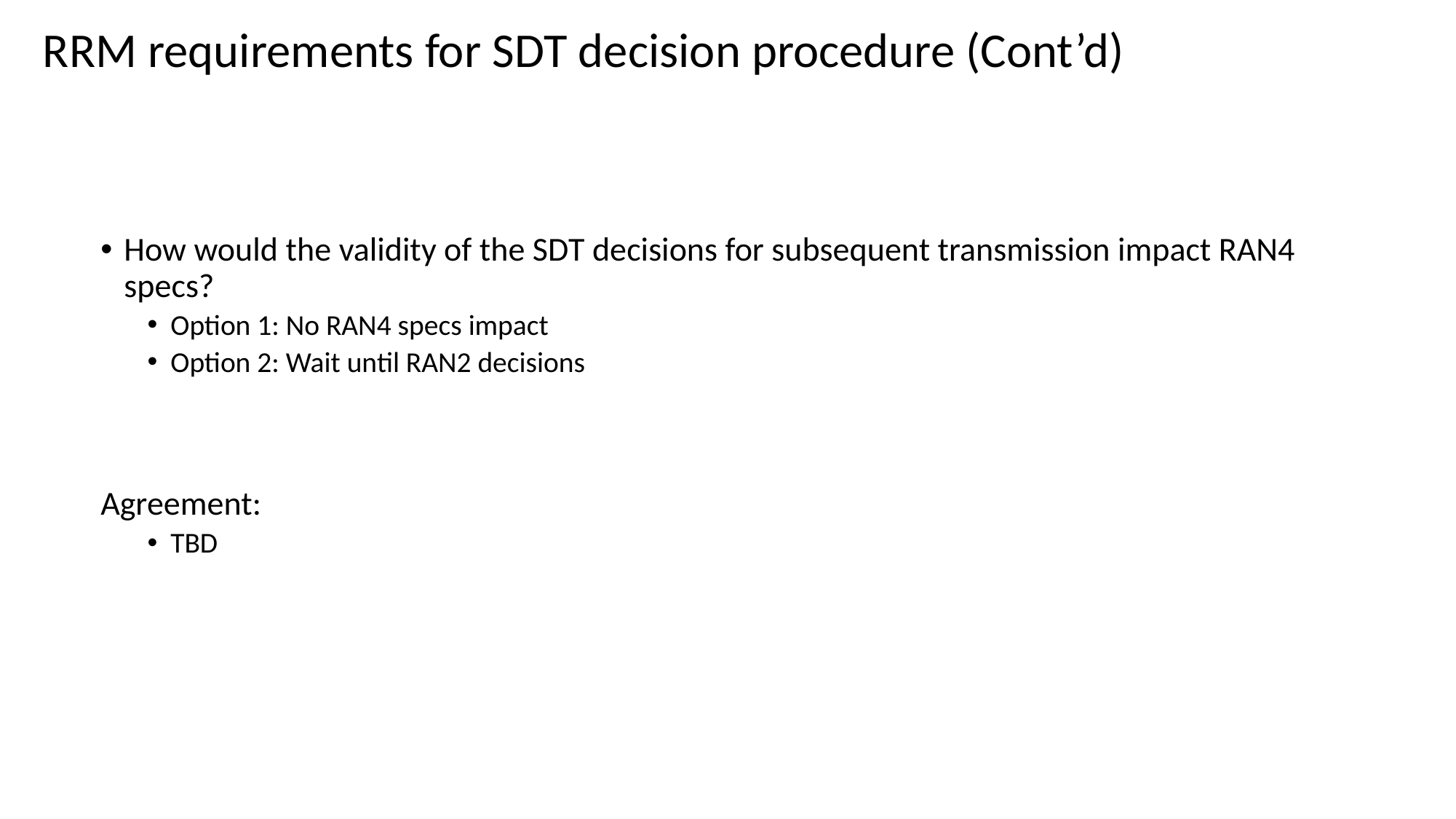

# RRM requirements for SDT decision procedure (Cont’d)
How would the validity of the SDT decisions for subsequent transmission impact RAN4 specs?
Option 1: No RAN4 specs impact
Option 2: Wait until RAN2 decisions

Agreement:
TBD